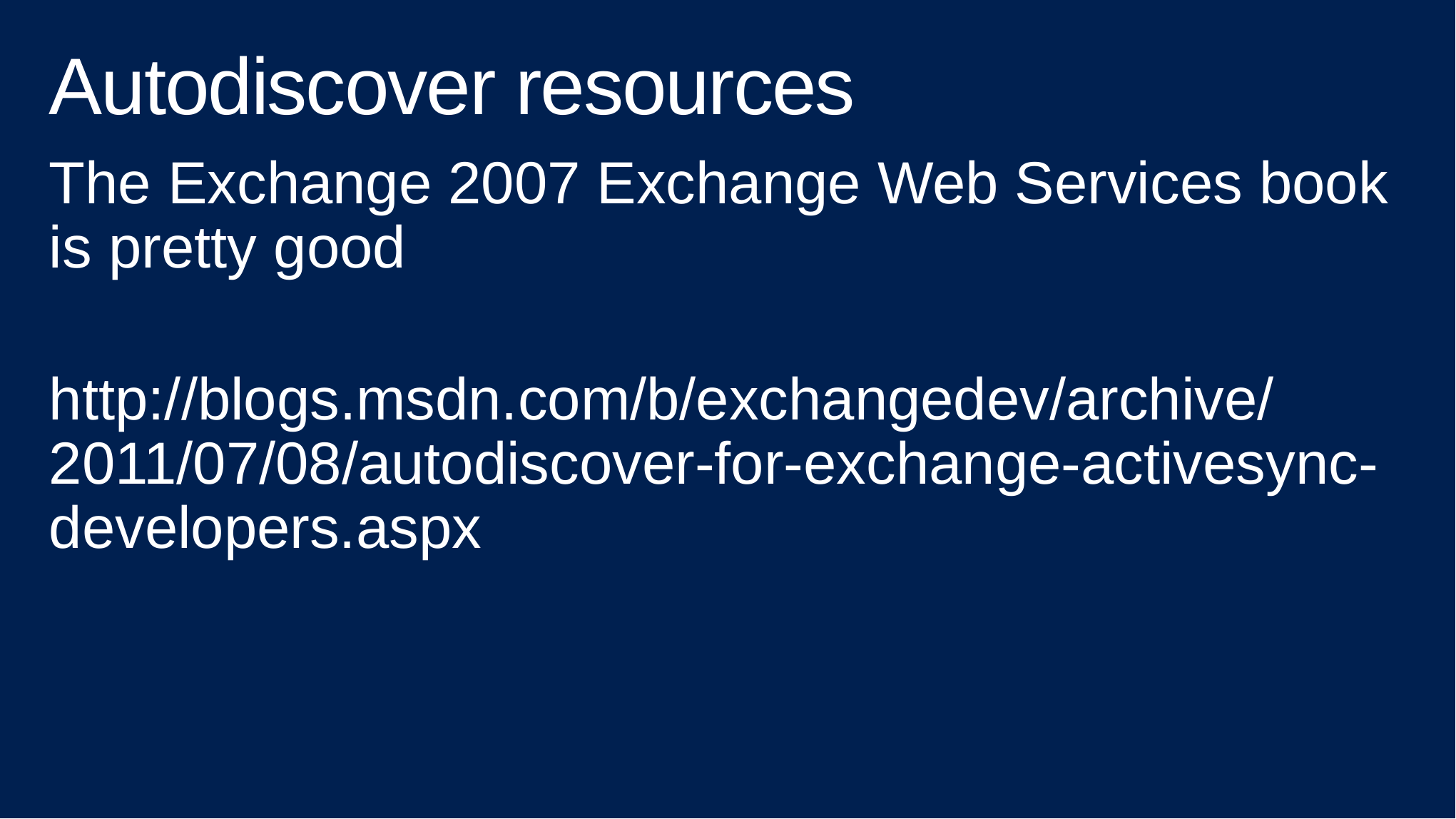

# Autodiscover resources
The Exchange 2007 Exchange Web Services book is pretty good

http://blogs.msdn.com/b/exchangedev/archive/2011/07/08/autodiscover-for-exchange-activesync-developers.aspx